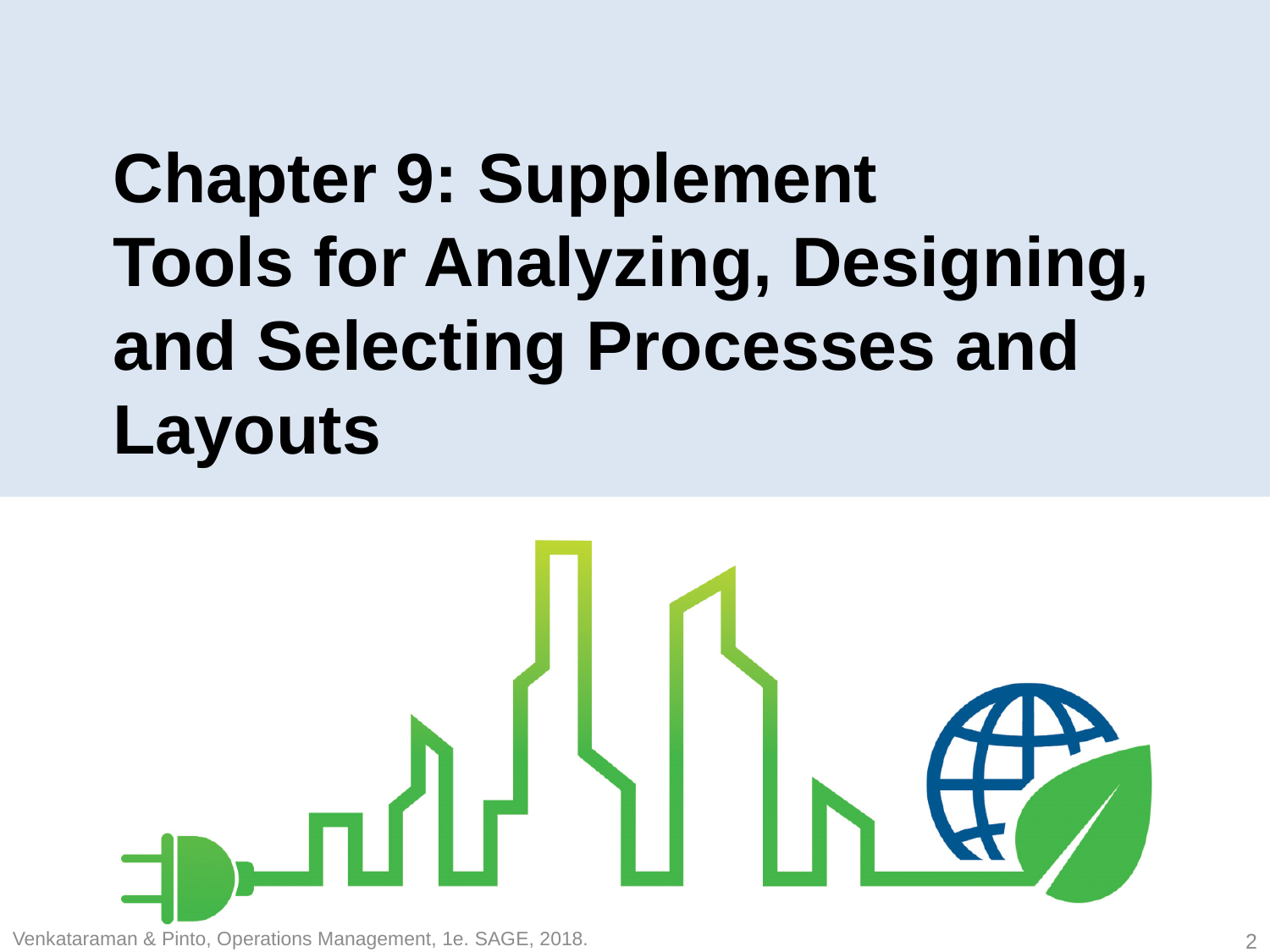

# Chapter 9: Supplement Tools for Analyzing, Designing, and Selecting Processes and Layouts
Venkataraman & Pinto, Operations Management, 1e. SAGE, 2018.
2